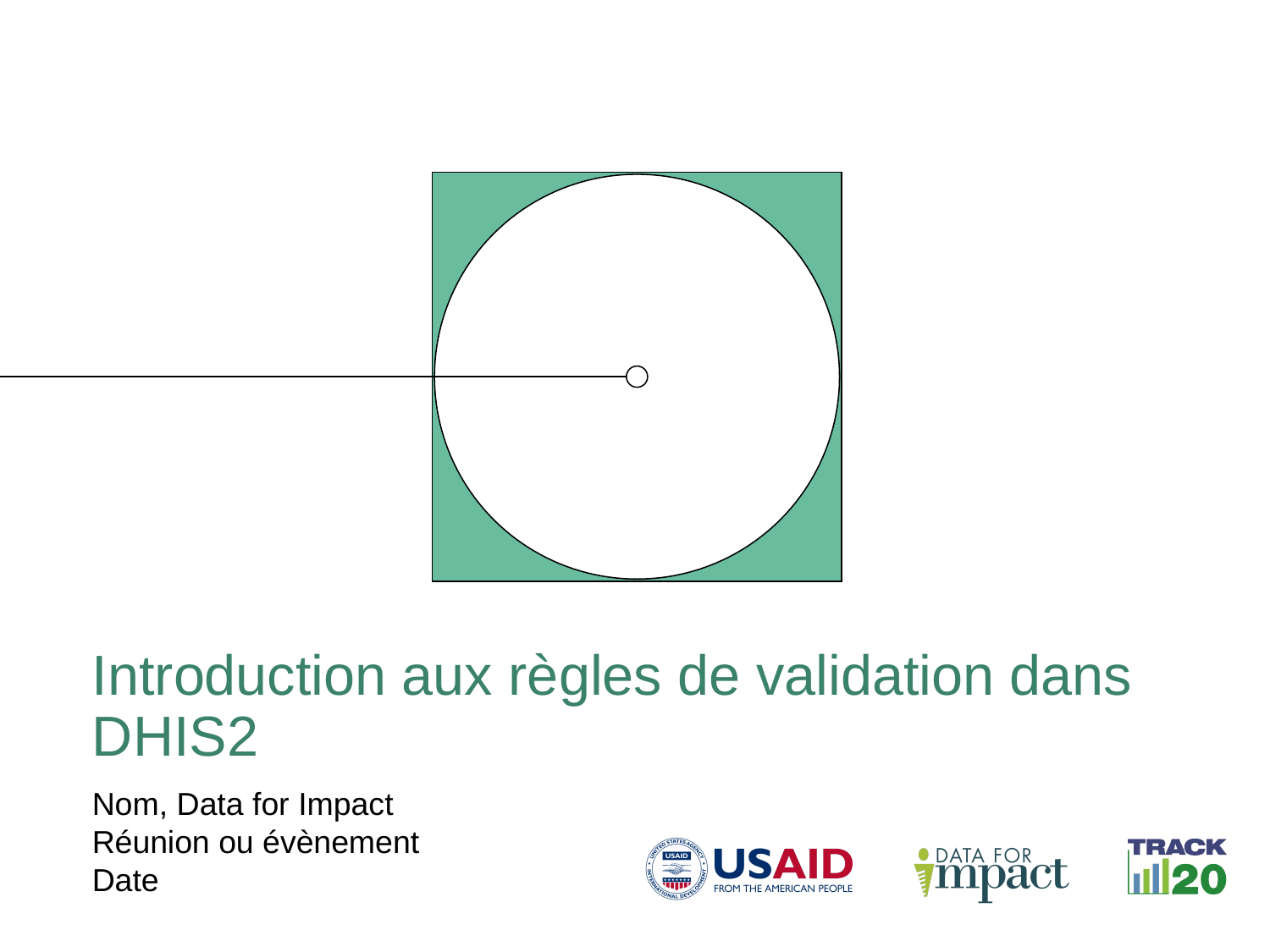

Introduction aux règles de validation dans DHIS2
Nom, Data for Impact
Réunion ou évènement
Date